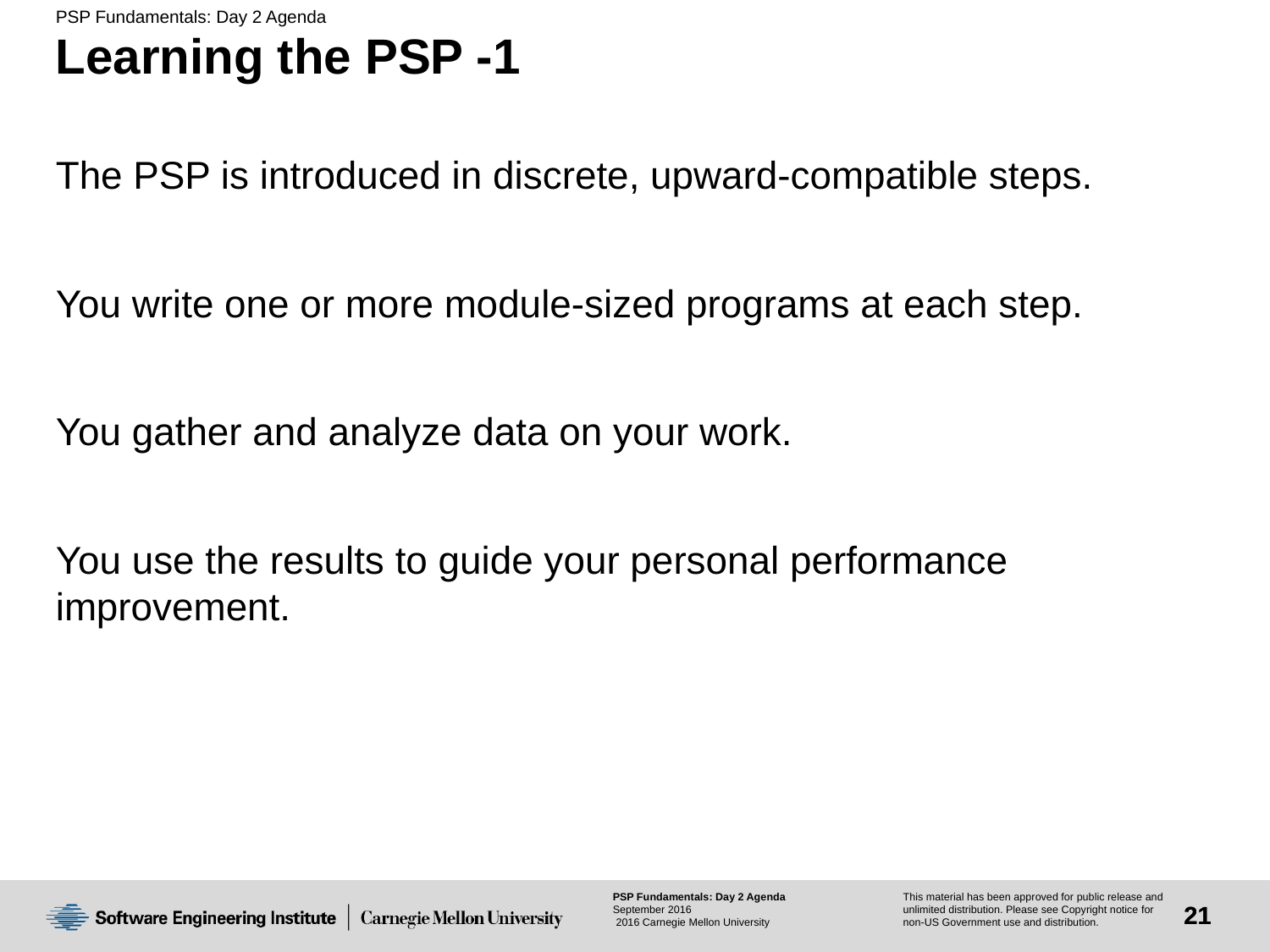

# Learning the PSP -1
The PSP is introduced in discrete, upward-compatible steps.

You write one or more module-sized programs at each step.

You gather and analyze data on your work.

You use the results to guide your personal performance improvement.